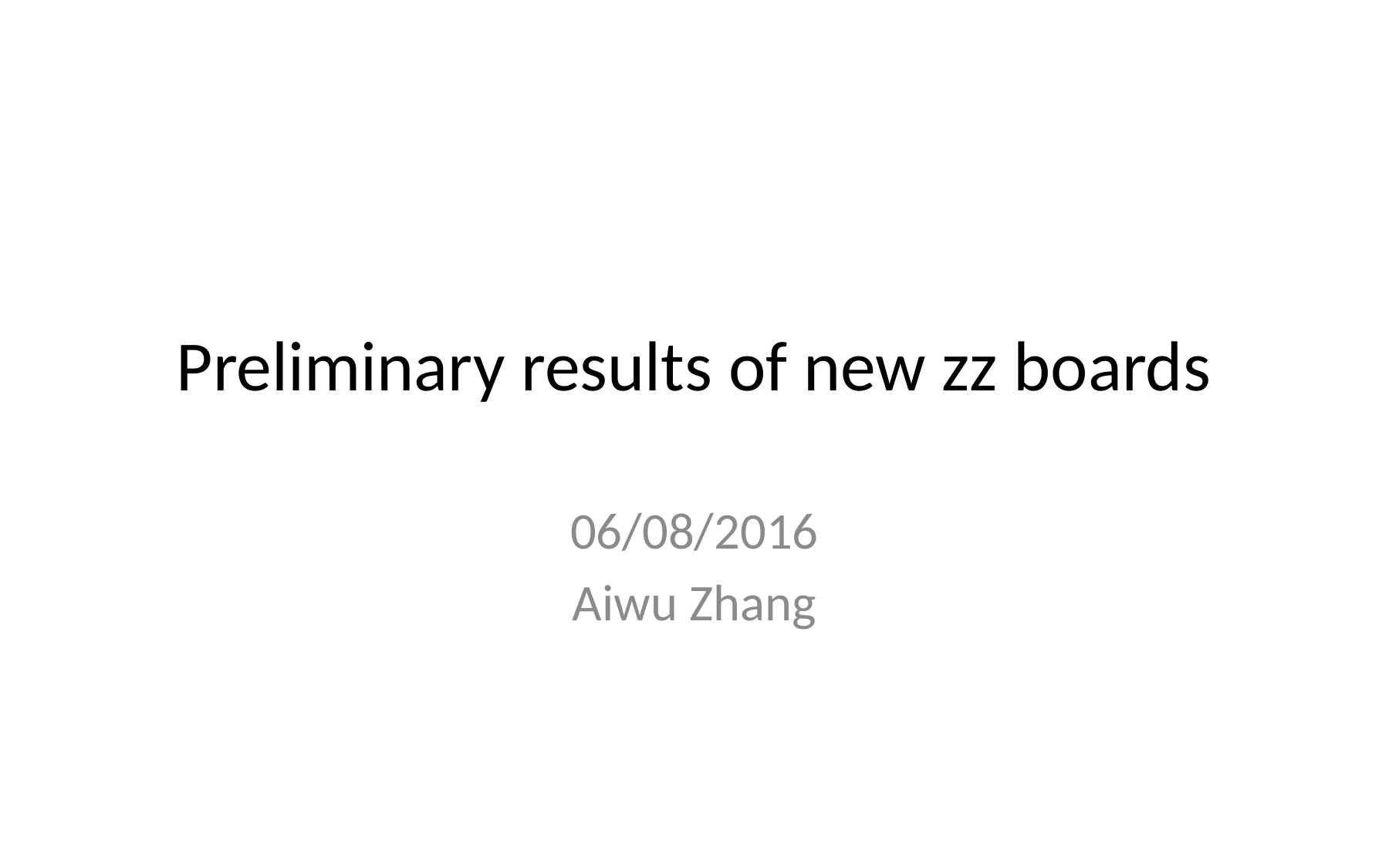

# Preliminary results of new zz boards
06/08/2016
Aiwu Zhang